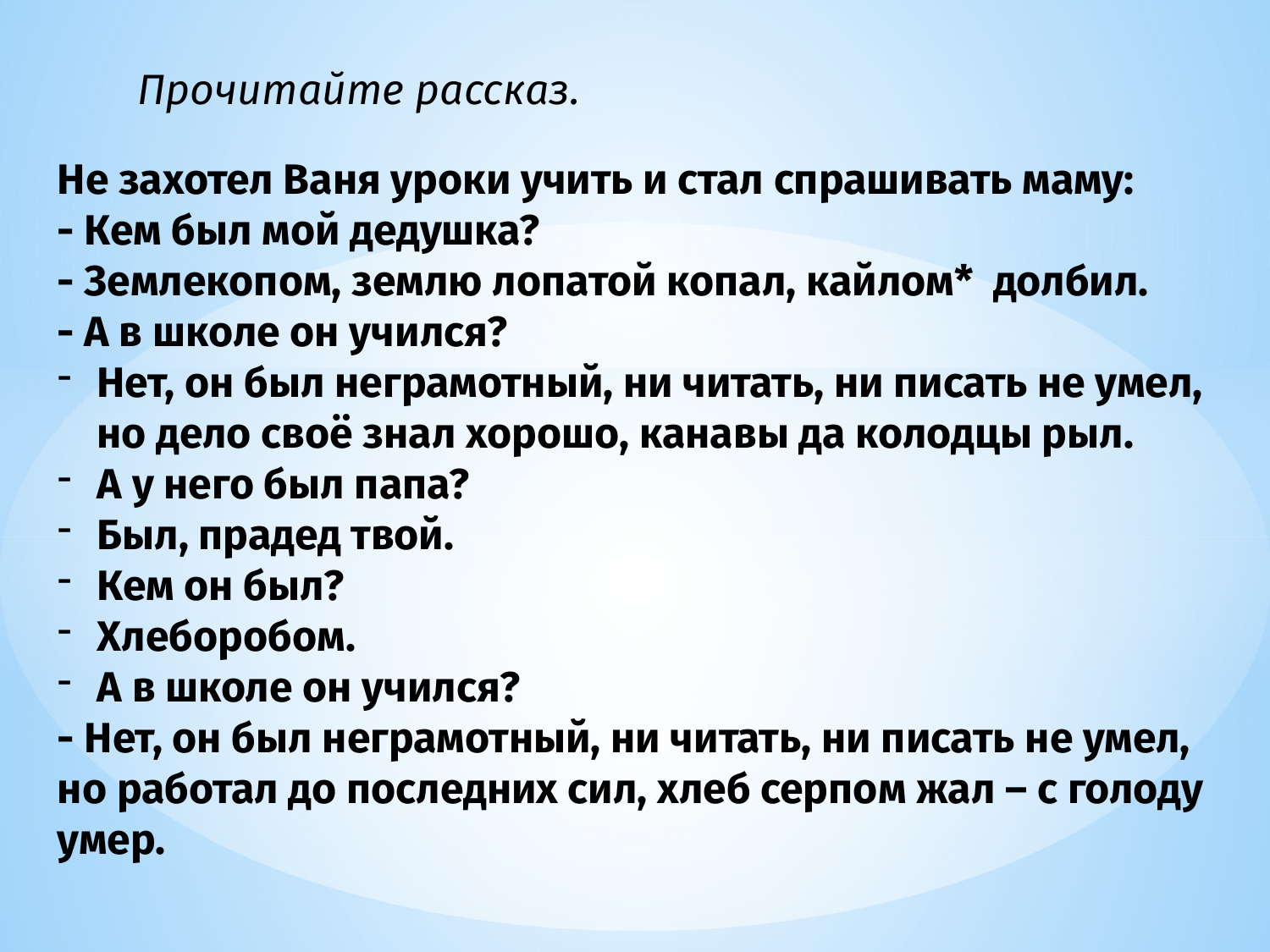

Прочитайте рассказ.

Не захотел Ваня уроки учить и стал спрашивать маму:
- Кем был мой дедушка?
- Землекопом, землю лопатой копал, кайлом*  долбил.
- А в школе он учился?
Нет, он был неграмотный, ни читать, ни писать не умел, но дело своё знал хорошо, канавы да колодцы рыл.
А у него был папа?
Был, прадед твой.
Кем он был?
Хлеборобом.
А в школе он учился?
- Нет, он был неграмотный, ни читать, ни писать не умел, но работал до последних сил, хлеб серпом жал – с голоду умер.